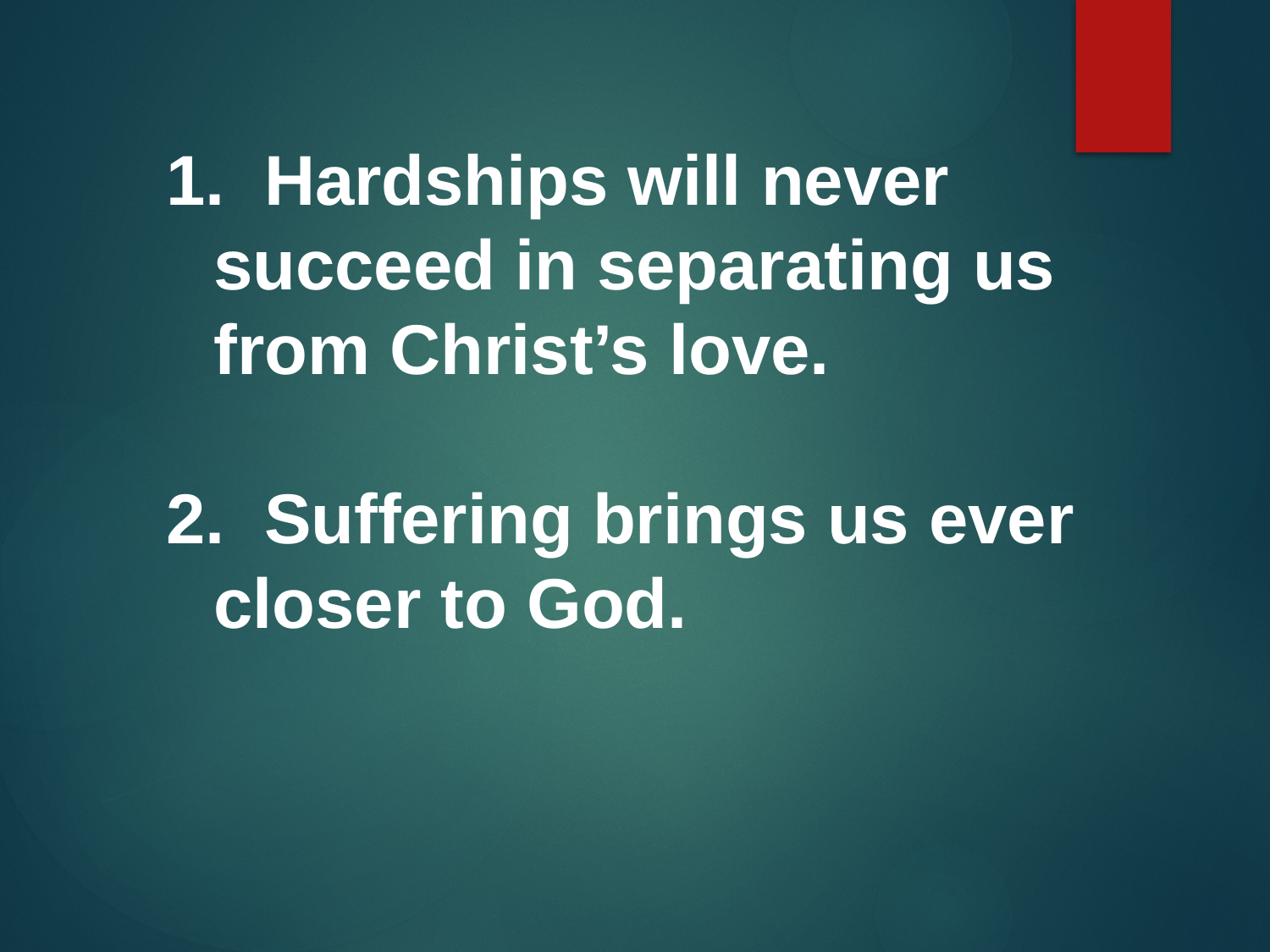

Hardships will never succeed in separating us from Christ’s love.

  Suffering brings us ever closer to God.